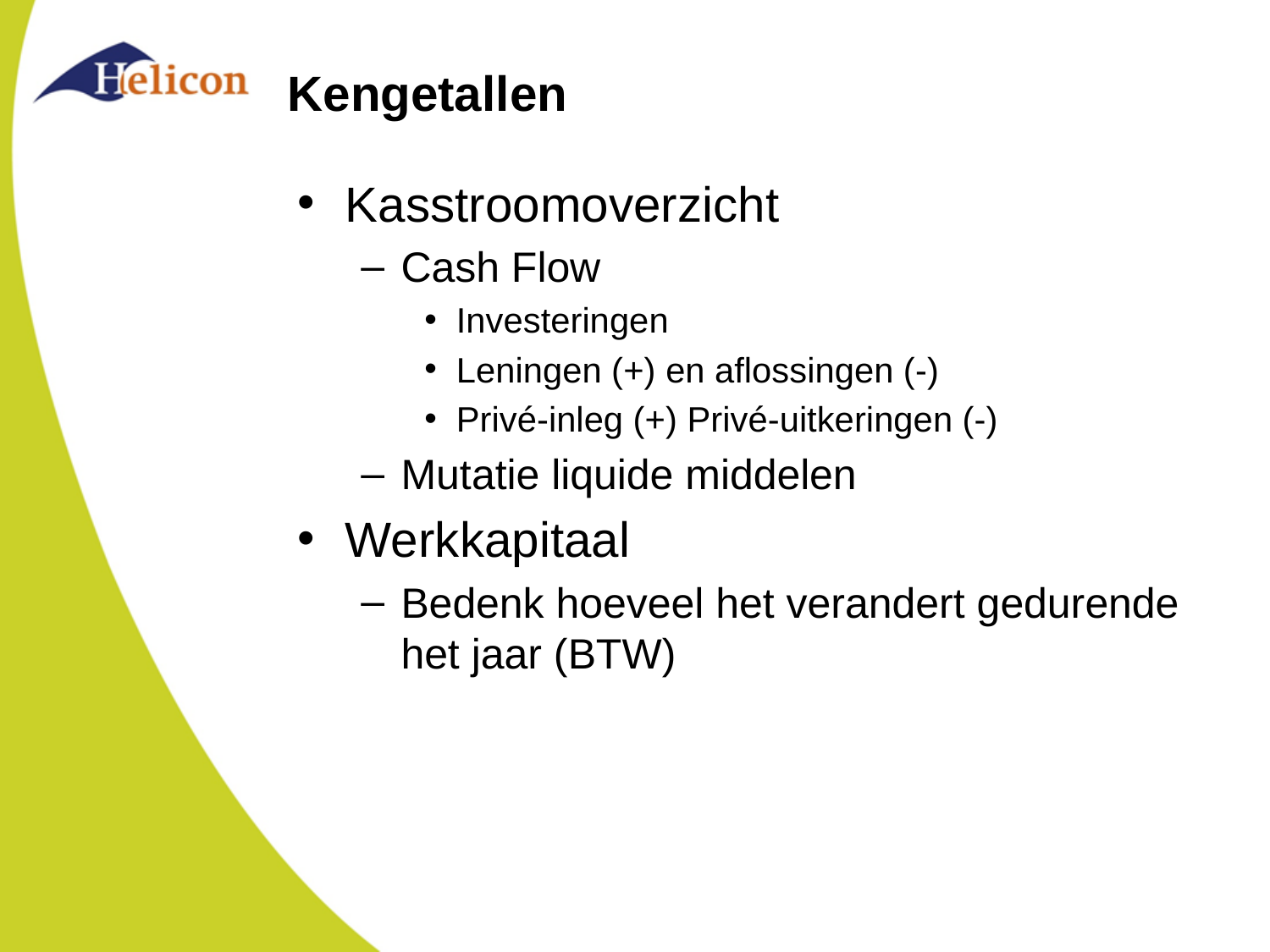

# Kengetallen
Kasstroomoverzicht
Cash Flow
Investeringen
Leningen (+) en aflossingen (-)
Privé-inleg (+) Privé-uitkeringen (-)
Mutatie liquide middelen
Werkkapitaal
Bedenk hoeveel het verandert gedurende het jaar (BTW)